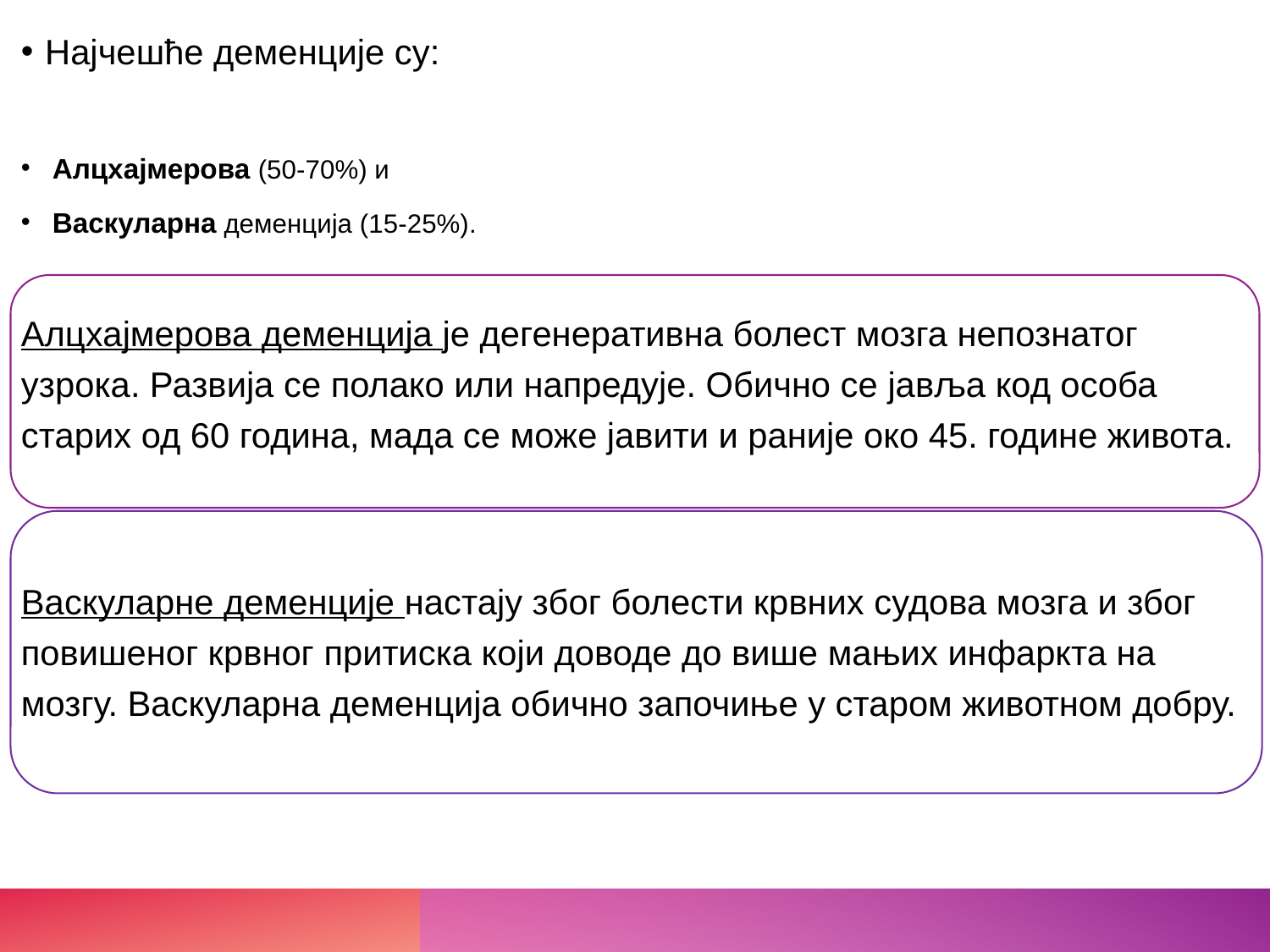

Најчешће деменције су:

 Алцхајмерова (50-70%) и
 Васкуларна деменција (15-25%).

Алцхајмерова деменција је дегенеративна болест мозга непознатог узрока. Развија се полако или напредује. Обично се јавља код особа старих од 60 година, мада се може јавити и раније око 45. године живота.

Васкуларне деменције настају због болести крвних судова мозга и због повишеног крвног притиска који доводе до више мањих инфаркта на мозгу. Васкуларна деменција обично започиње у старом животном добру.